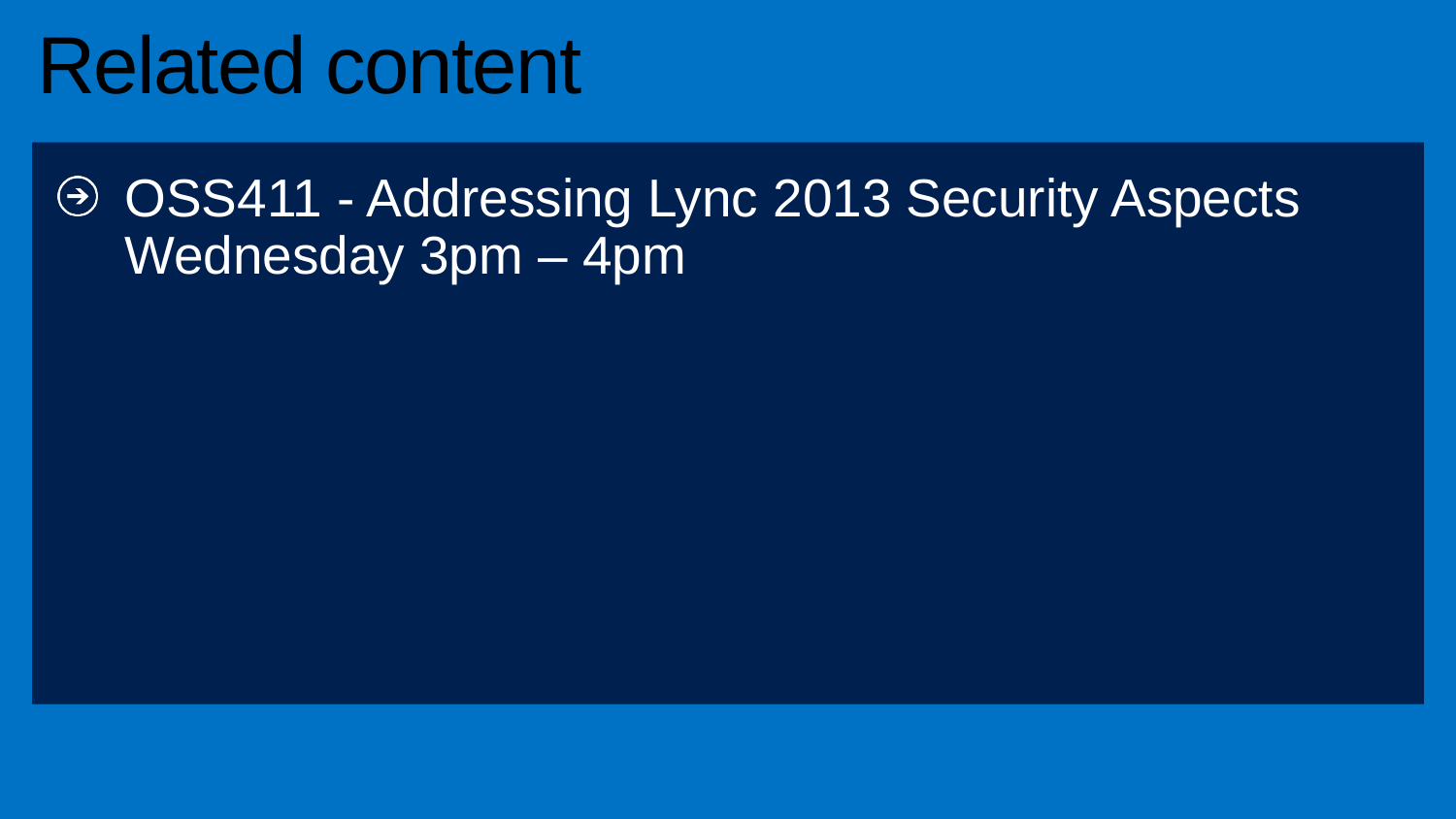

# Related content

OSS411 - Addressing Lync 2013 Security Aspects
Wednesday 3pm – 4pm